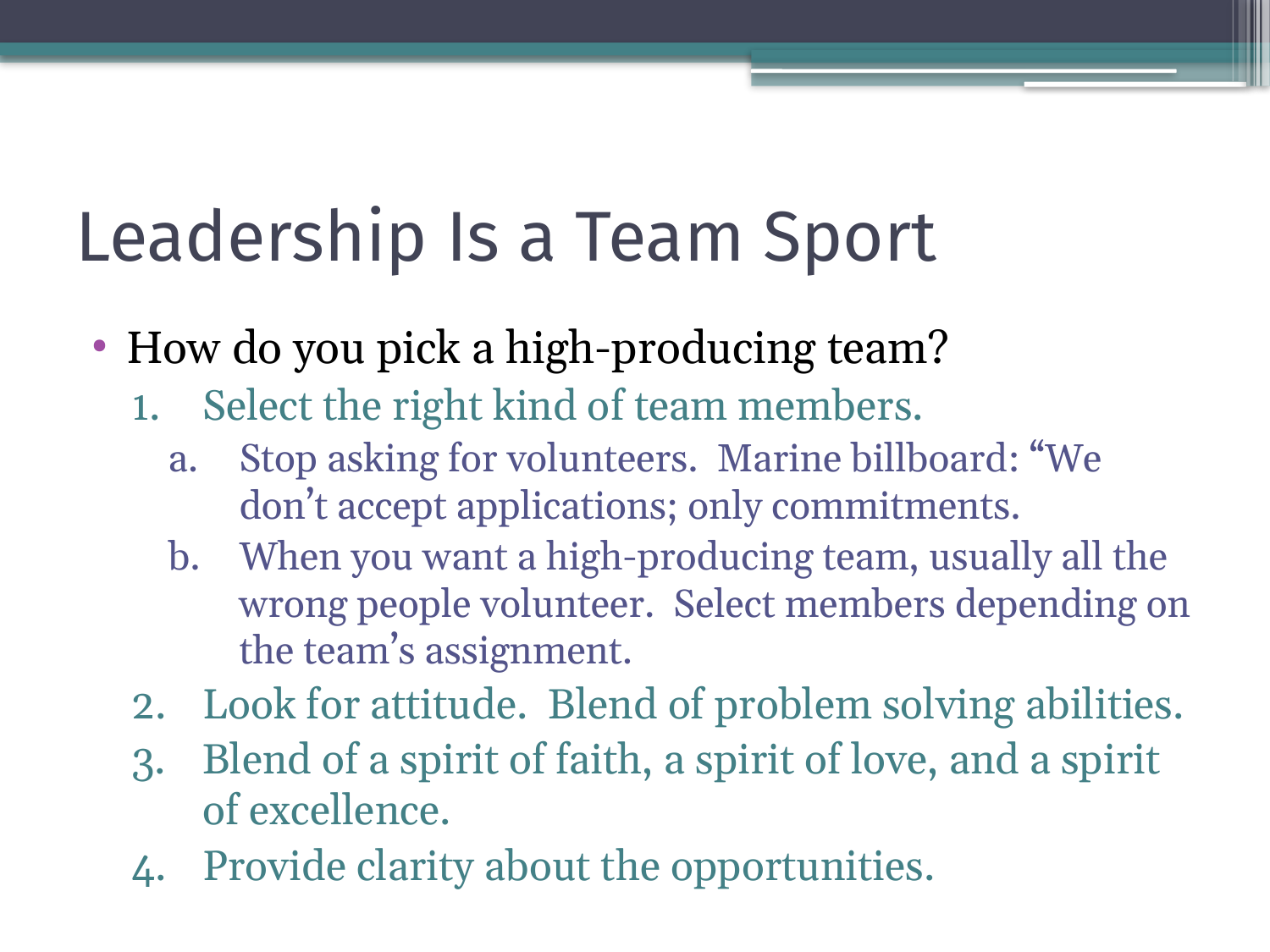

# Leadership Is a Team Sport
How do you pick a high-producing team?
Select the right kind of team members.
Stop asking for volunteers.  Marine billboard: “We don’t accept applications; only commitments.
When you want a high-producing team, usually all the wrong people volunteer.  Select members depending on the team’s assignment.
Look for attitude.  Blend of problem solving abilities.
Blend of a spirit of faith, a spirit of love, and a spirit of excellence.
Provide clarity about the opportunities.